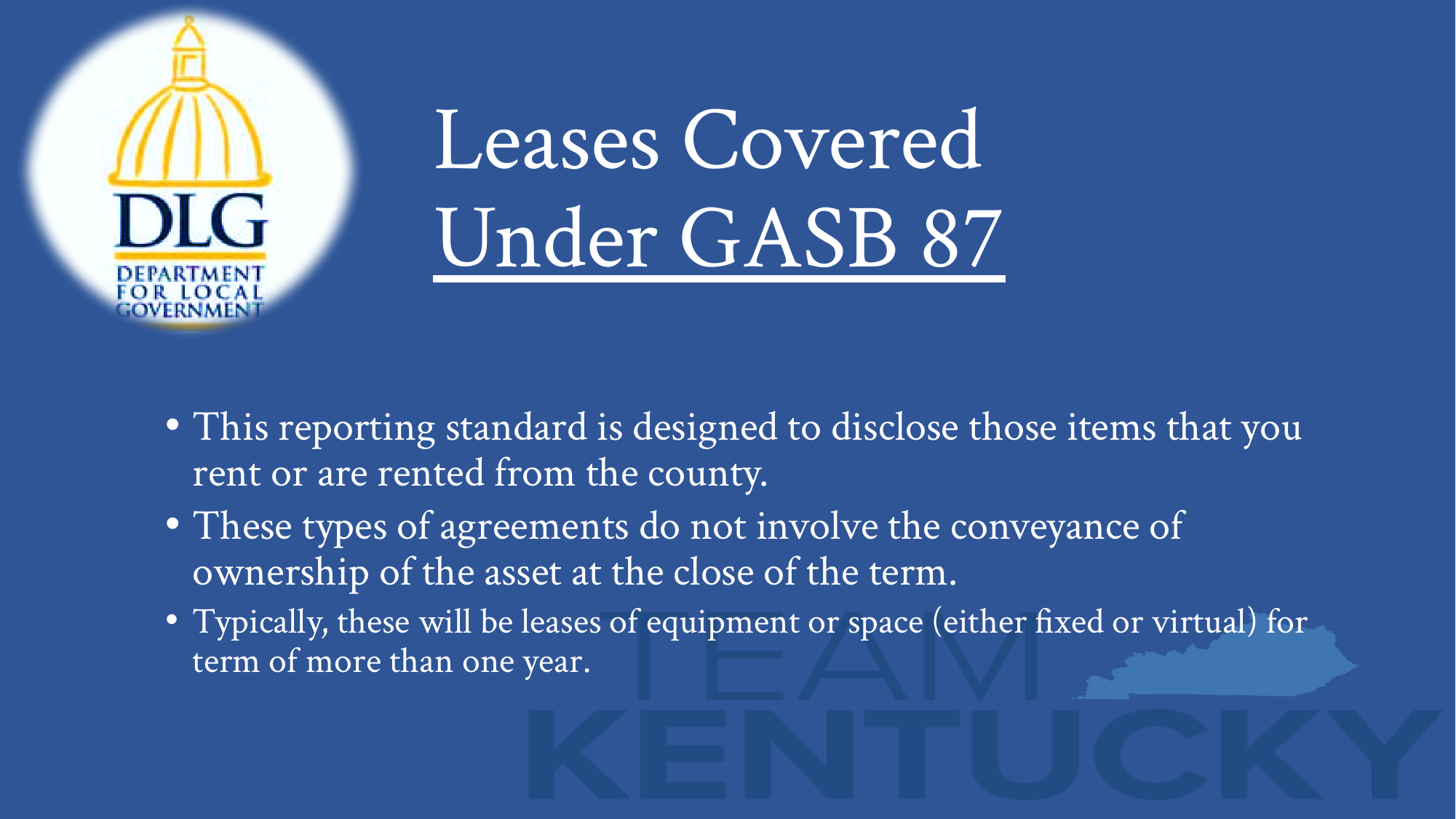

# Leases Covered Under GASB 87

This reporting standard is designed to disclose those items that you rent or are rented from the county.
These types of agreements do not involve the conveyance of ownership of the asset at the close of the term.
Typically, these will be leases of equipment or space (either fixed or virtual) for term of more than one year.